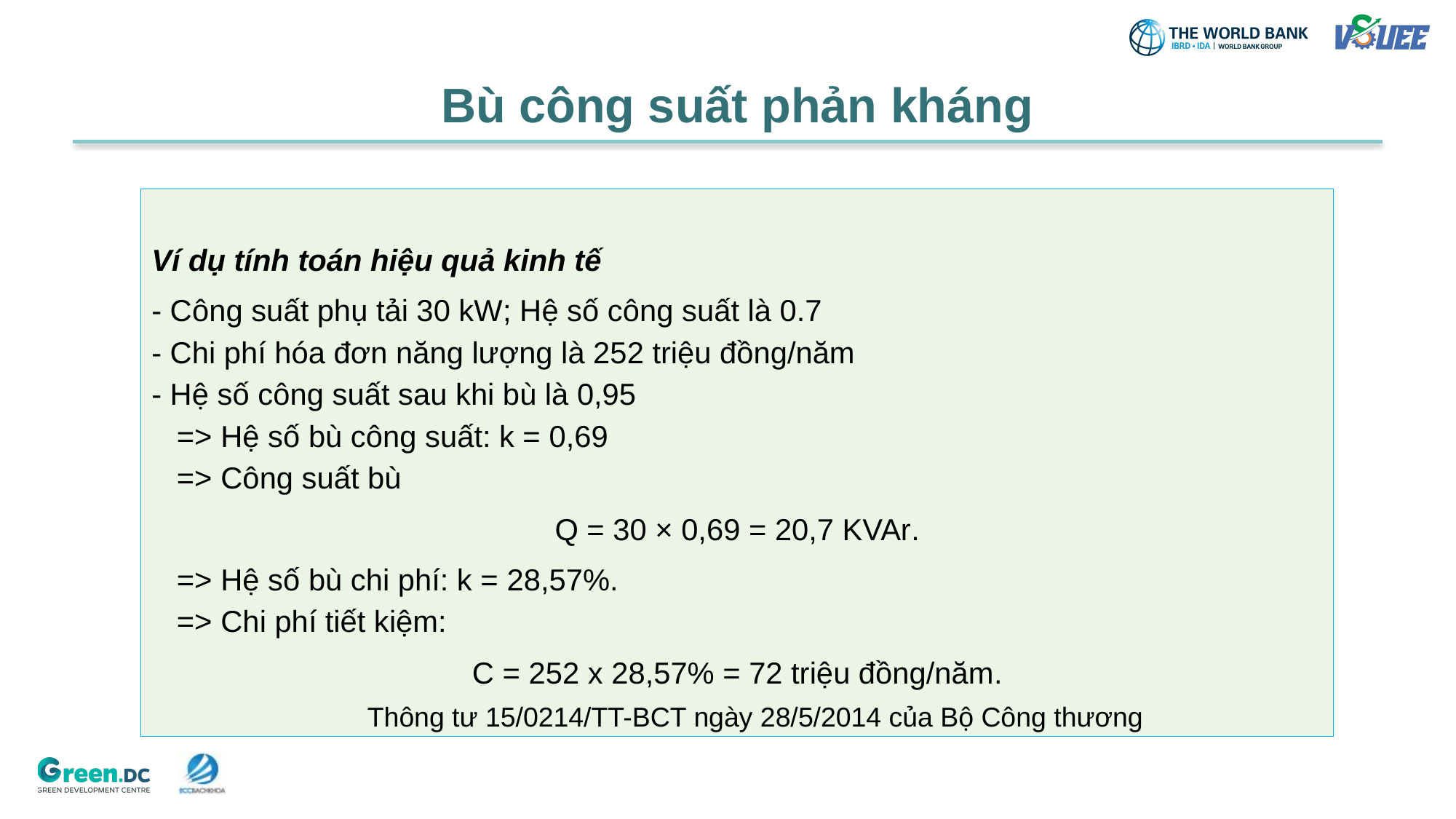

Bù công suất phản kháng
Ví dụ tính toán hiệu quả kinh tế
- Công suất phụ tải 30 kW; Hệ số công suất là 0.7
- Chi phí hóa đơn năng lượng là 252 triệu đồng/năm
- Hệ số công suất sau khi bù là 0,95
   => Hệ số bù công suất: k = 0,69
   => Công suất bù
Q = 30 × 0,69 = 20,7 KVAr.
   => Hệ số bù chi phí: k = 28,57%.
   => Chi phí tiết kiệm:
C = 252 x 28,57% = 72 triệu đồng/năm.
Thông tư 15/0214/TT-BCT ngày 28/5/2014 của Bộ Công thương